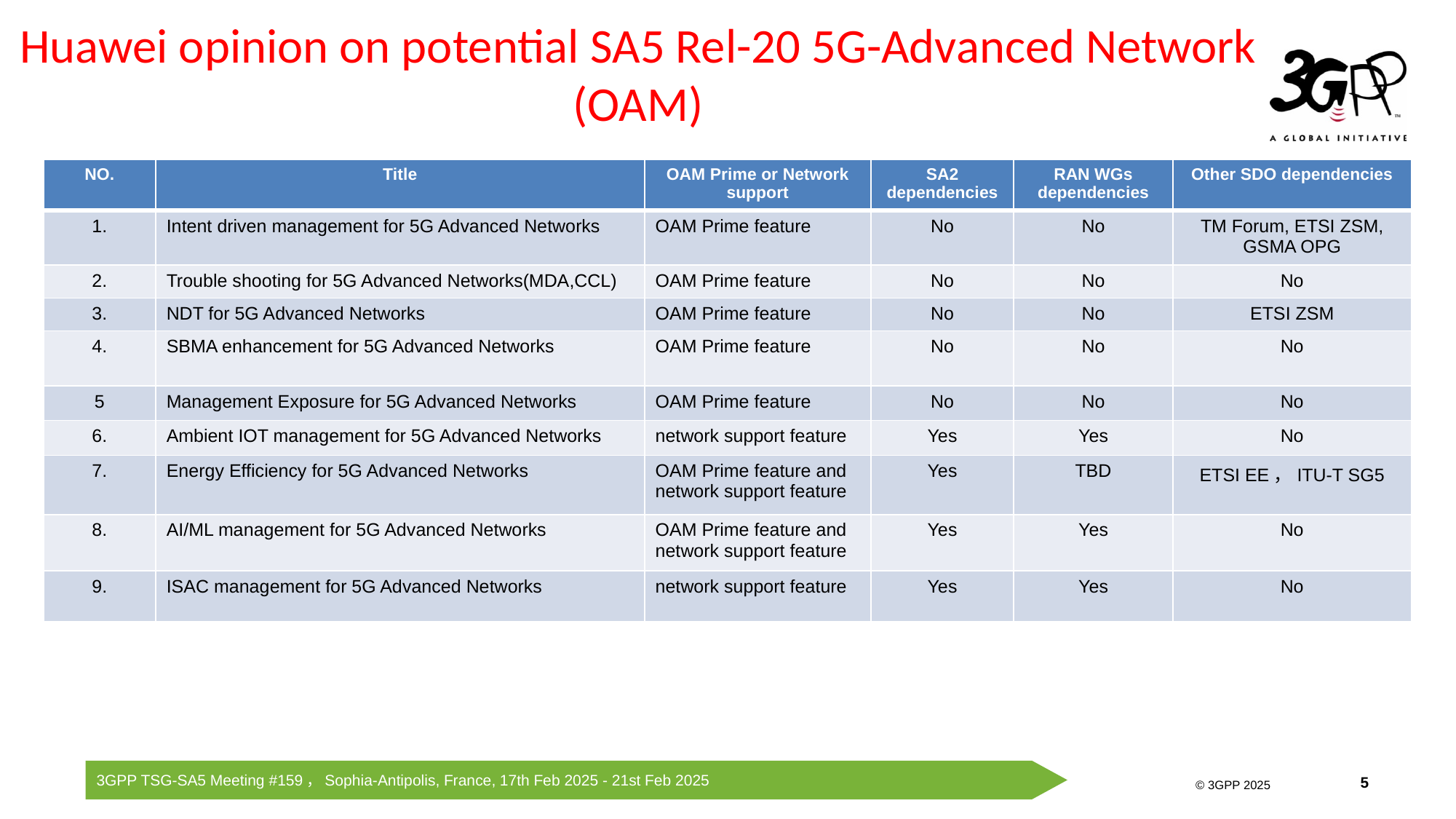

Huawei opinion on potential SA5 Rel-20 5G-Advanced Network
(OAM)
| NO. | Title | OAM Prime or Network support | SA2 dependencies | RAN WGs dependencies | Other SDO dependencies |
| --- | --- | --- | --- | --- | --- |
| 1. | Intent driven management for 5G Advanced Networks | OAM Prime feature | No | No | TM Forum, ETSI ZSM, GSMA OPG |
| 2. | Trouble shooting for 5G Advanced Networks(MDA,CCL) | OAM Prime feature | No | No | No |
| 3. | NDT for 5G Advanced Networks | OAM Prime feature | No | No | ETSI ZSM |
| 4. | SBMA enhancement for 5G Advanced Networks | OAM Prime feature | No | No | No |
| 5 | Management Exposure for 5G Advanced Networks | OAM Prime feature | No | No | No |
| 6. | Ambient IOT management for 5G Advanced Networks | network support feature | Yes | Yes | No |
| 7. | Energy Efficiency for 5G Advanced Networks | OAM Prime feature and network support feature | Yes | TBD | ETSI EE，ITU-T SG5 |
| 8. | AI/ML management for 5G Advanced Networks | OAM Prime feature and network support feature | Yes | Yes | No |
| 9. | ISAC management for 5G Advanced Networks | network support feature | Yes | Yes | No |